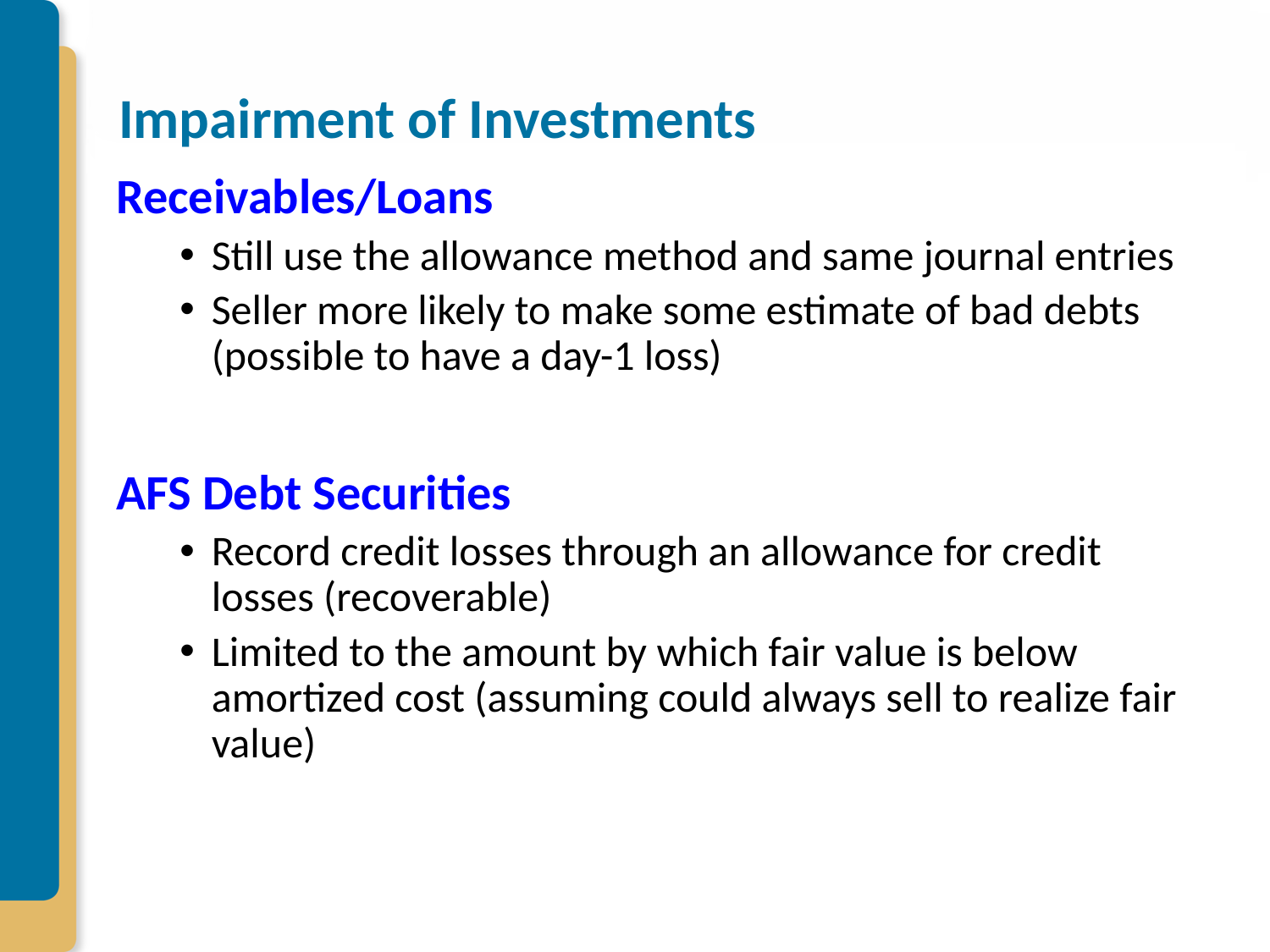

# Impairment of Investments
Receivables/Loans
Still use the allowance method and same journal entries
Seller more likely to make some estimate of bad debts (possible to have a day-1 loss)

AFS Debt Securities
Record credit losses through an allowance for credit losses (recoverable)
Limited to the amount by which fair value is below amortized cost (assuming could always sell to realize fair value)